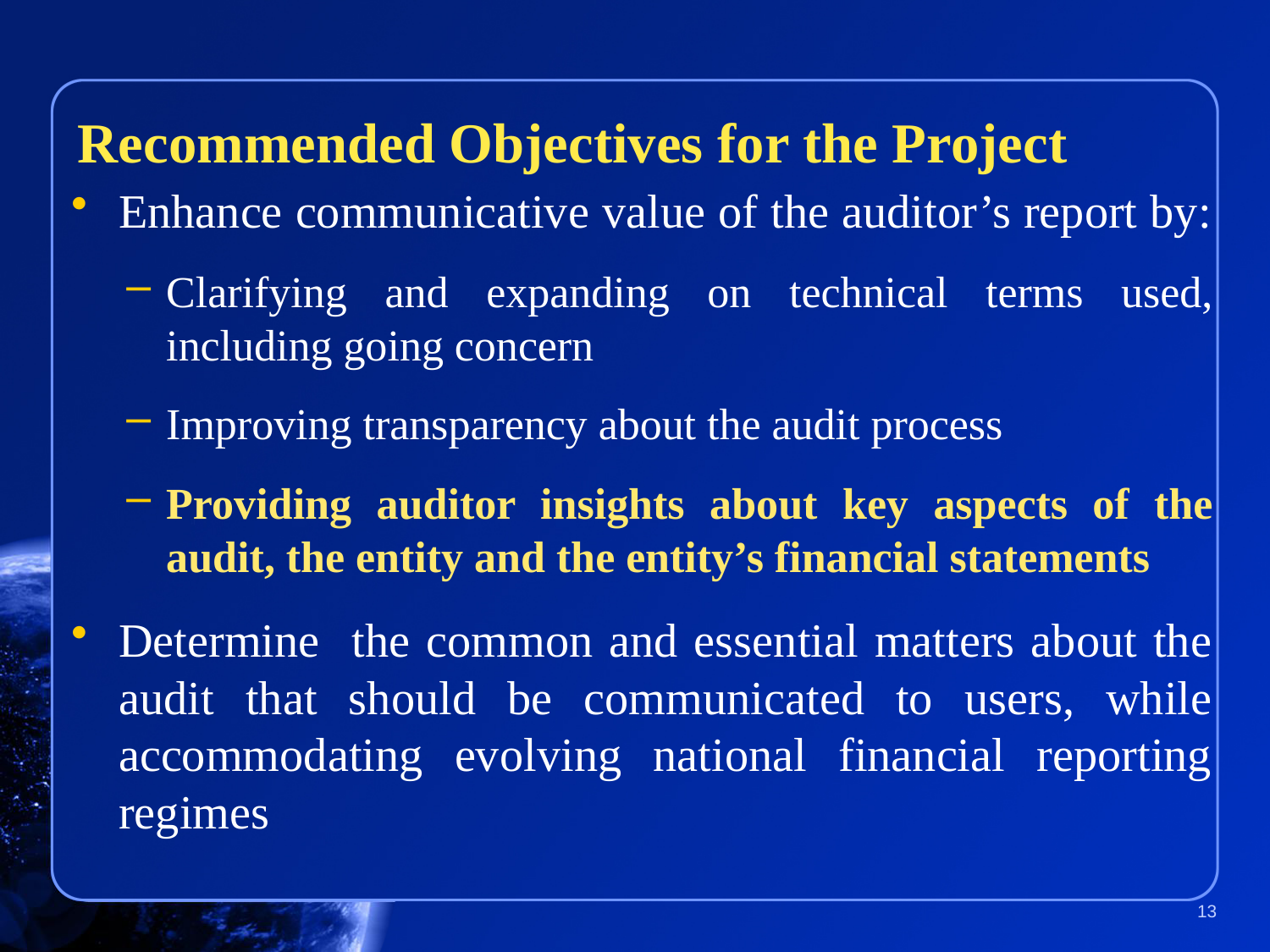

#
Recommended Objectives for the Project
Enhance communicative value of the auditor’s report by:
Clarifying and expanding on technical terms used, including going concern
Improving transparency about the audit process
Providing auditor insights about key aspects of the audit, the entity and the entity’s financial statements
Determine  the common and essential matters about the audit that should be communicated to users, while accommodating evolving national financial reporting regimes

13